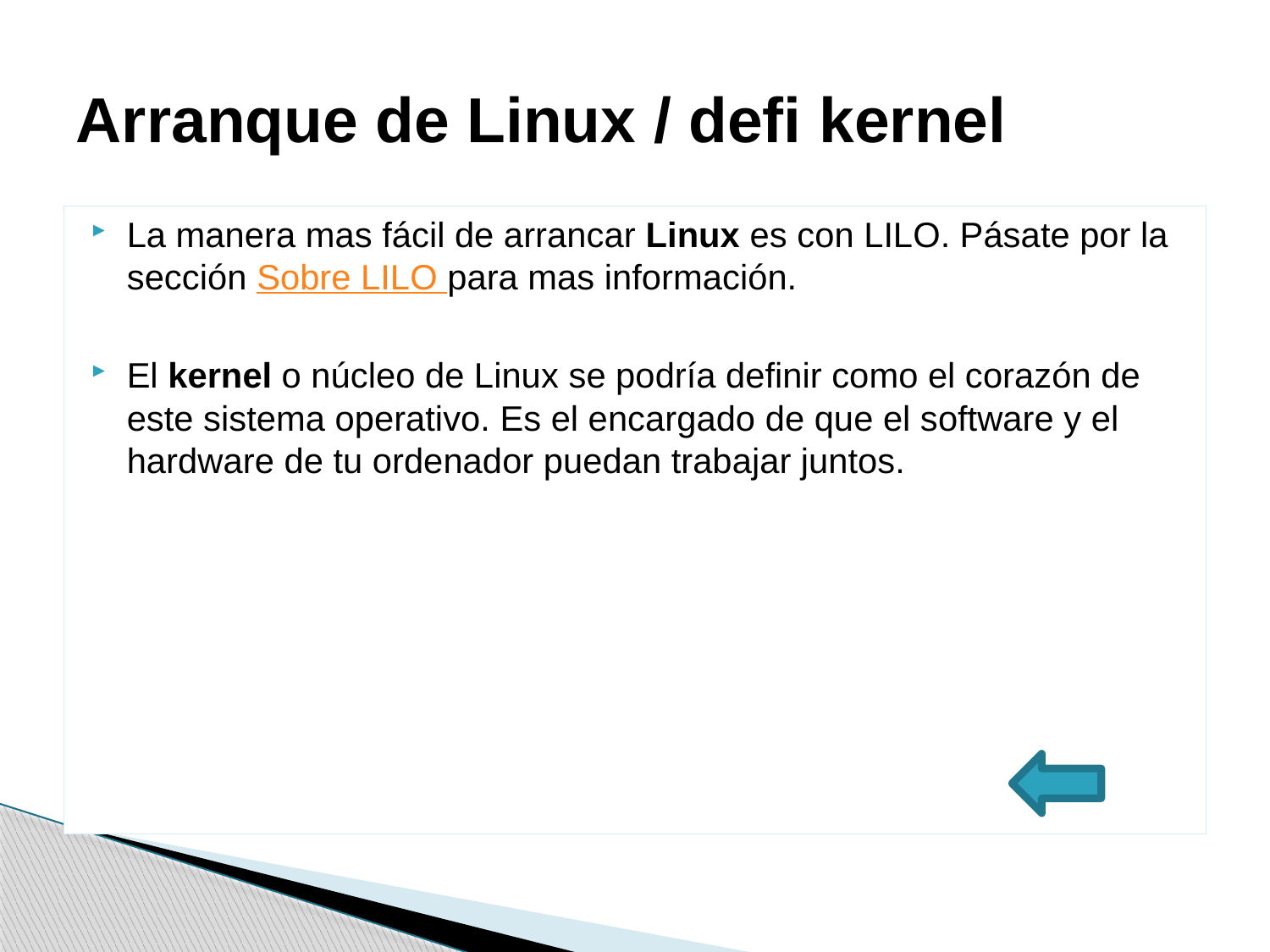

# Arranque de Linux / defi kernel
La manera mas fácil de arrancar Linux es con LILO. Pásate por la sección Sobre LILO para mas información.

El kernel o núcleo de Linux se podría definir como el corazón de este sistema operativo. Es el encargado de que el software y el hardware de tu ordenador puedan trabajar juntos.